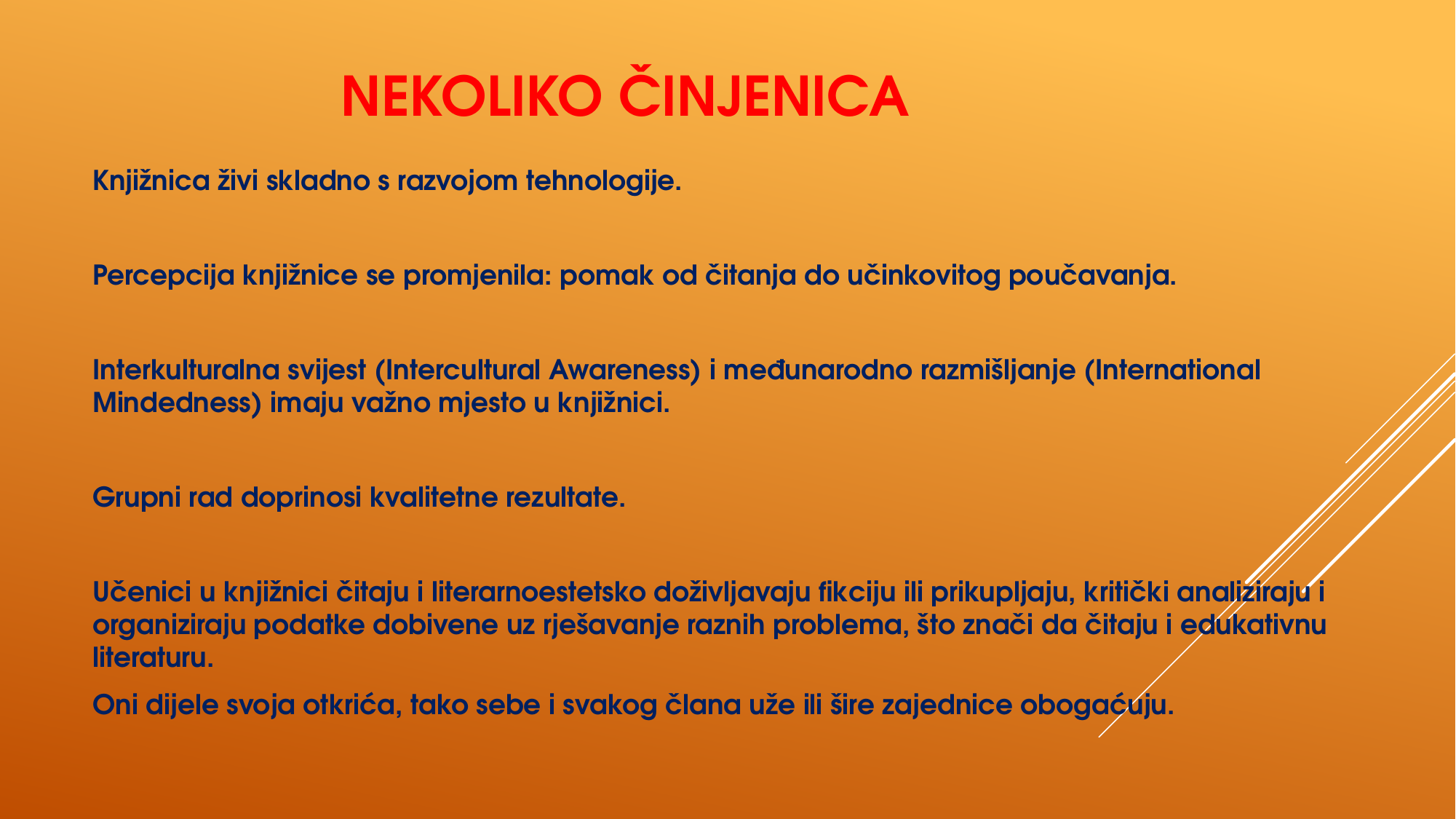

# Nekoliko činjenica
Knjižnica živi skladno s razvojom tehnologije.

Percepcija knjižnice se promjenila: pomak od čitanja do učinkovitog poučavanja.

Interkulturalna svijest (Intercultural Awareness) i međunarodno razmišljanje (International Mindedness) imaju važno mjesto u knjižnici.

Grupni rad doprinosi kvalitetne rezultate.

Učenici u knjižnici čitaju i literarnoestetsko doživljavaju fikciju ili prikupljaju, kritički analiziraju i organiziraju podatke dobivene uz rješavanje raznih problema, što znači da čitaju i edukativnu literaturu.
Oni dijele svoja otkrića, tako sebe i svakog člana uže ili šire zajednice obogaćuju.